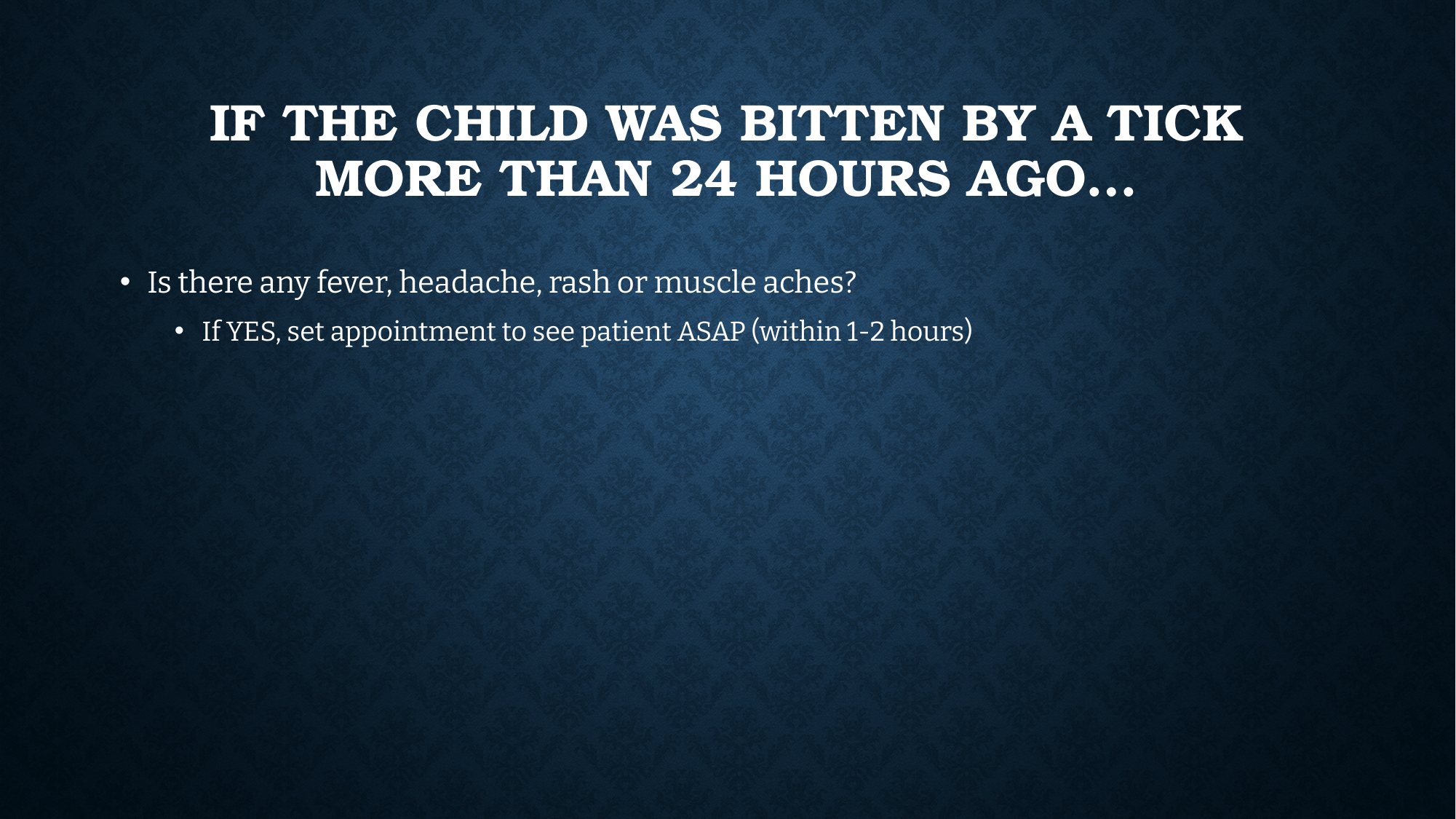

# If the child was bitten by a tick more than 24 hours ago…
Is there any fever, headache, rash or muscle aches?
If YES, set appointment to see patient ASAP (within 1-2 hours)